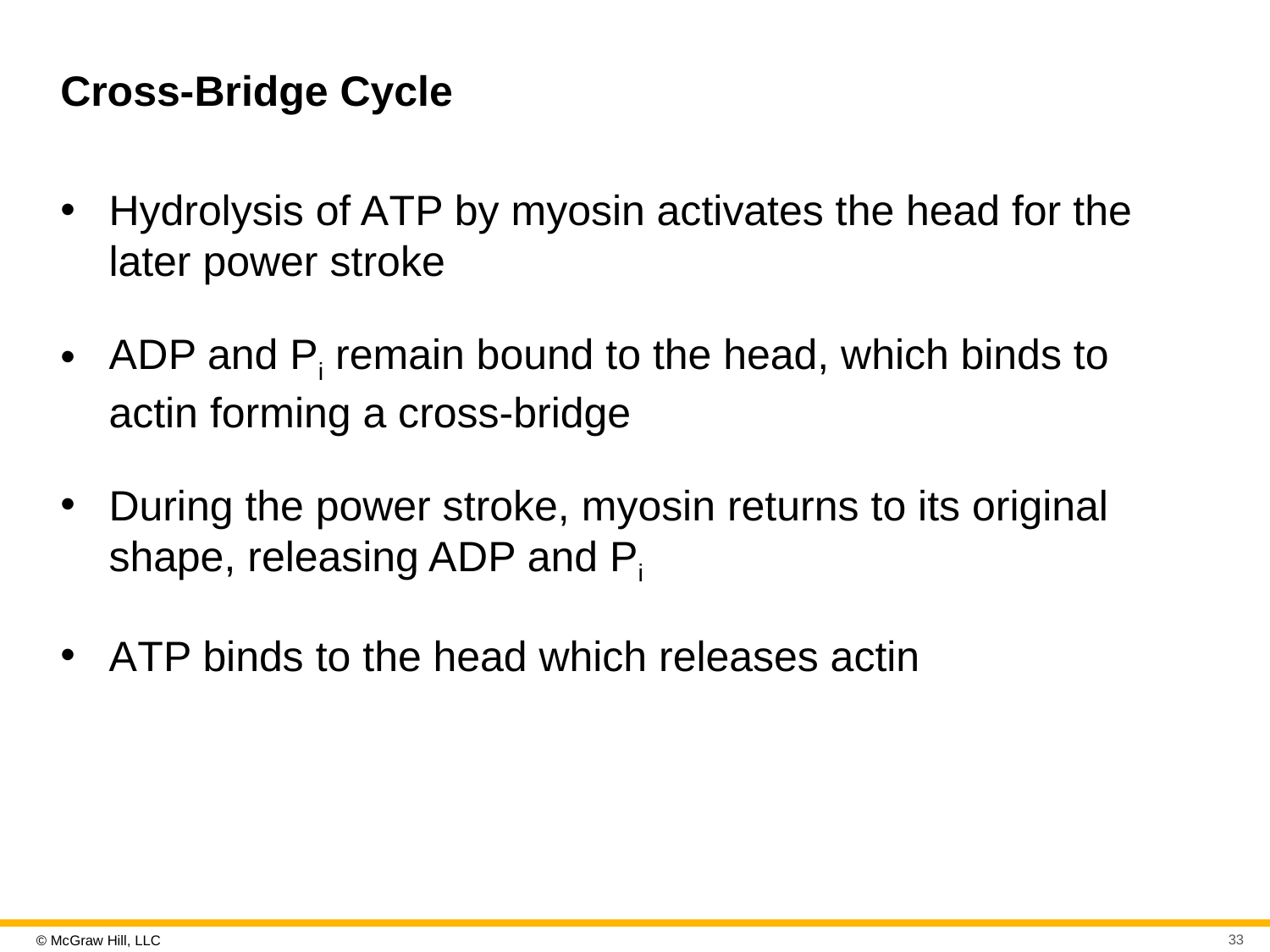

# Cross-Bridge Cycle
Hydrolysis of A T P by myosin activates the head for the later power stroke
A D P and Pi remain bound to the head, which binds to actin forming a cross-bridge
During the power stroke, myosin returns to its original shape, releasing A D P and Pi
A T P binds to the head which releases actin
33